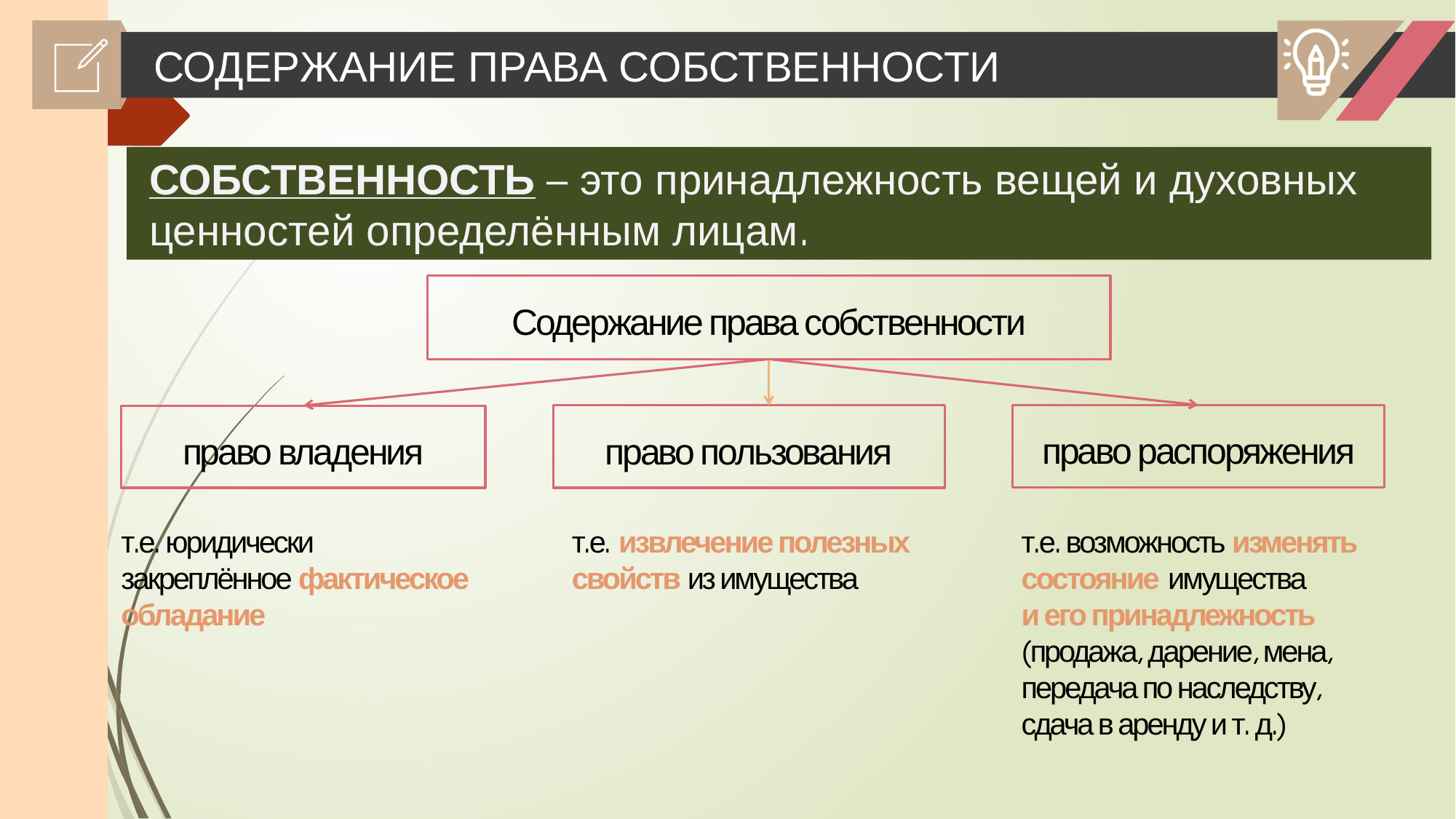

СОДЕРЖАНИЕ ПРАВА СОБСТВЕННОСТИ

 СОБСТВЕННОСТЬ – это принадлежность вещей и духовных
 ценностей определённым лицам.
Содержание права собственности
право распоряжения
право пользования
право владения
т.е. юридически закреплённое фактическое обладание
т.е. извлечение полезных свойств из имущества
т.е. возможность изменять состояние имущества
и его принадлежность (продажа, дарение, мена, передача по наследству, сдача в аренду и т. д.)